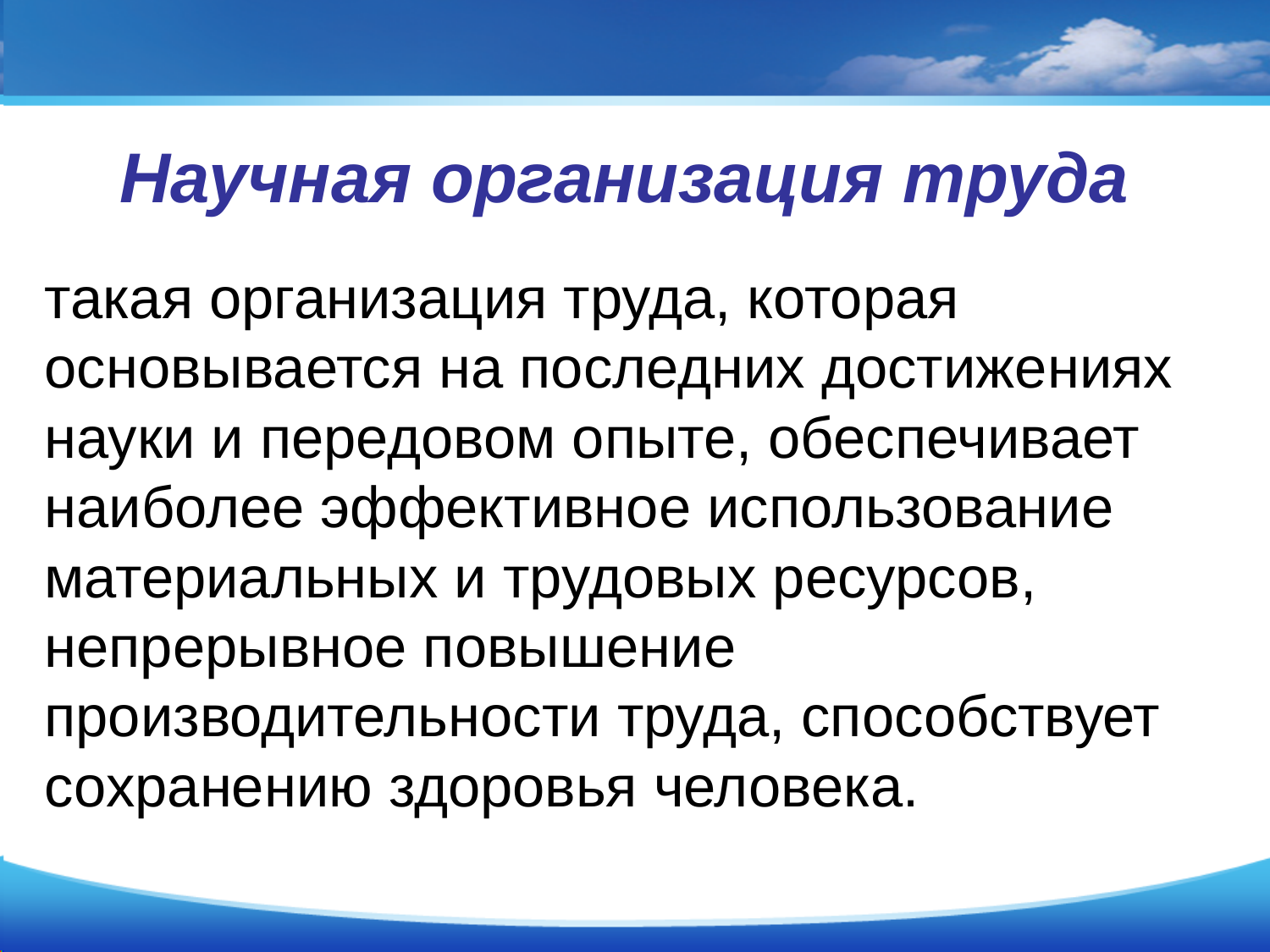

# Научная организация труда
такая организация труда, которая основывается на последних достижениях науки и передовом опыте, обеспечивает наиболее эффективное использование материальных и трудовых ресурсов, непрерывное повышение производительности труда, способствует сохранению здоровья человека.